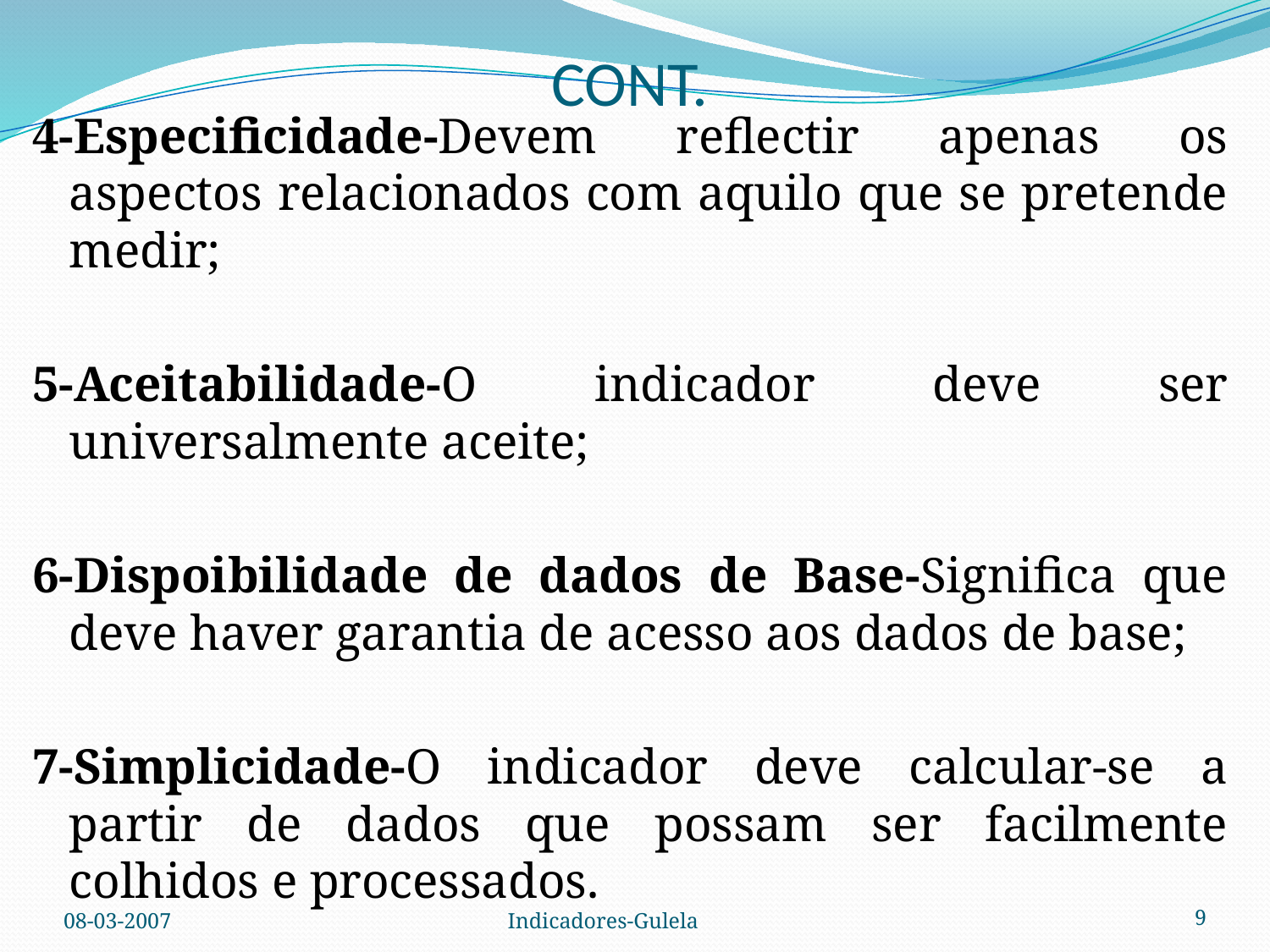

# CONT.
4-Especificidade-Devem reflectir apenas os aspectos relacionados com aquilo que se pretende medir;

5-Aceitabilidade-O indicador deve ser universalmente aceite;

6-Dispoibilidade de dados de Base-Significa que deve haver garantia de acesso aos dados de base;

7-Simplicidade-O indicador deve calcular-se a partir de dados que possam ser facilmente colhidos e processados.

08-03-2007
Indicadores-Gulela
9